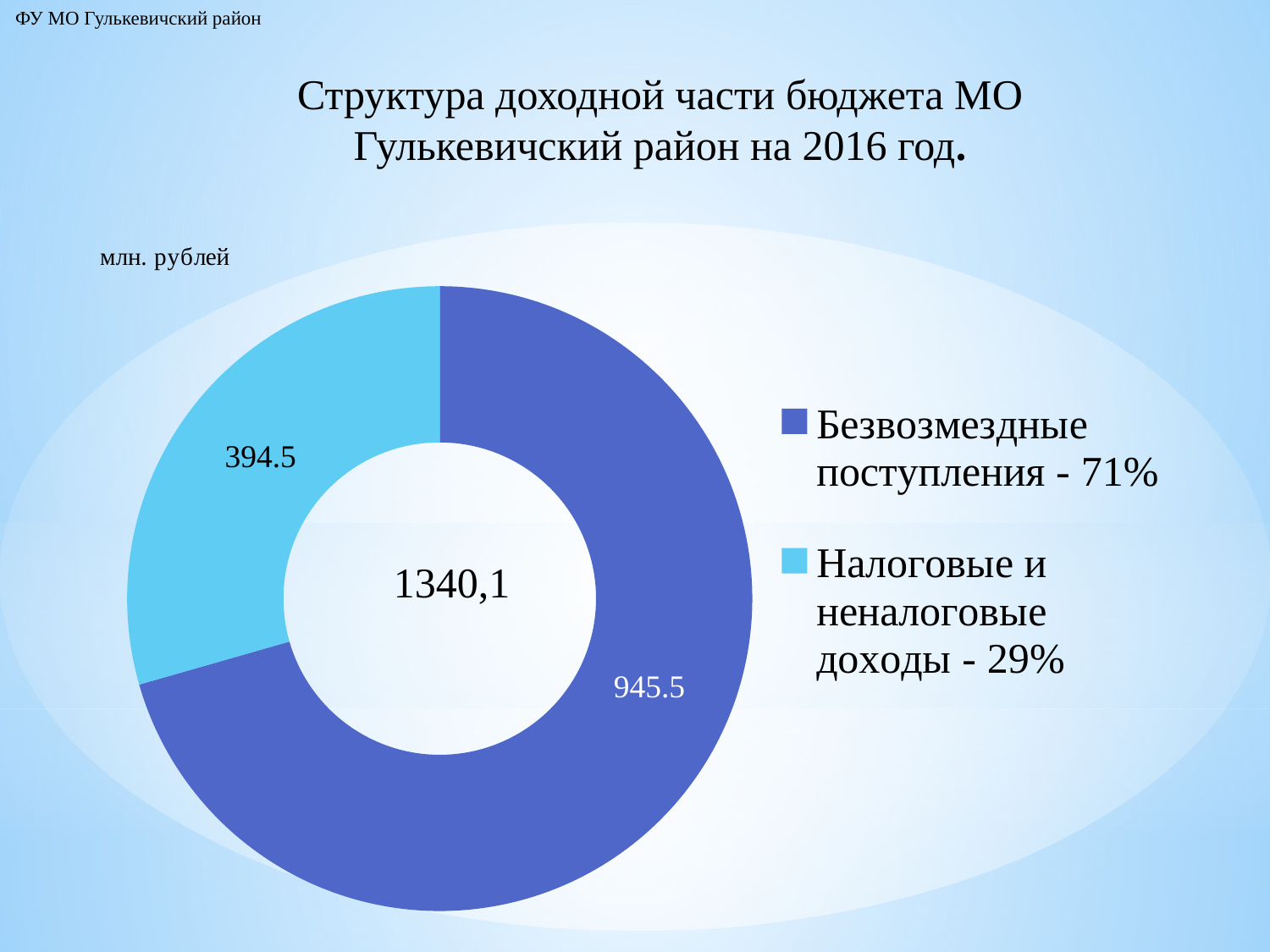

ФУ МО Гулькевичский район
Структура доходной части бюджета МО Гулькевичский район на 2016 год.

### Chart: 1340,1

| Category | Продажи |
|---|---|
| Безвозмездные поступления - 71% | 945.5 |
| Налоговые и неналоговые доходы - 29% | 394.5 |